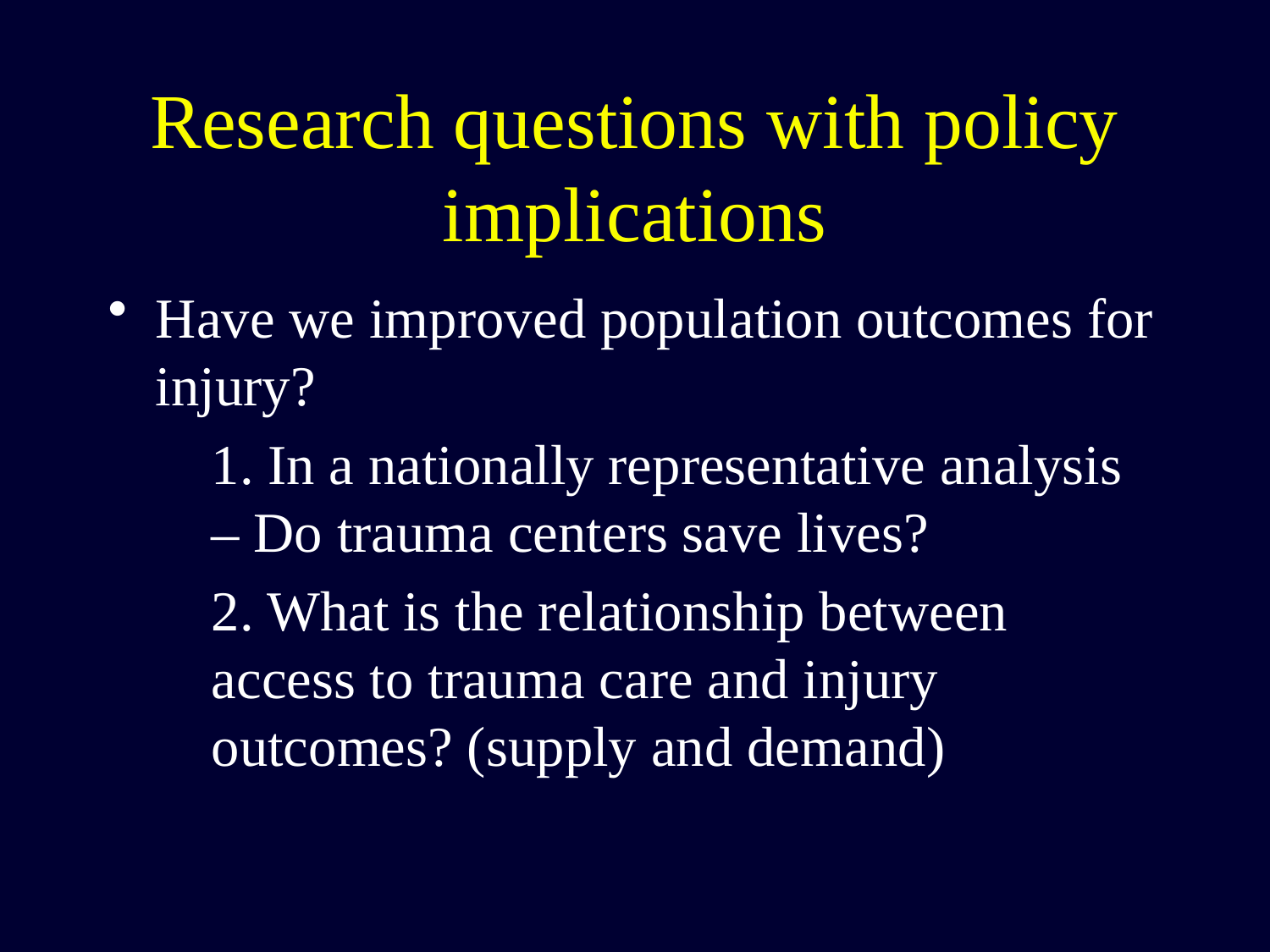

# Research questions with policy implications
Have we improved population outcomes for injury?
1. In a nationally representative analysis – Do trauma centers save lives?
2. What is the relationship between access to trauma care and injury outcomes? (supply and demand)